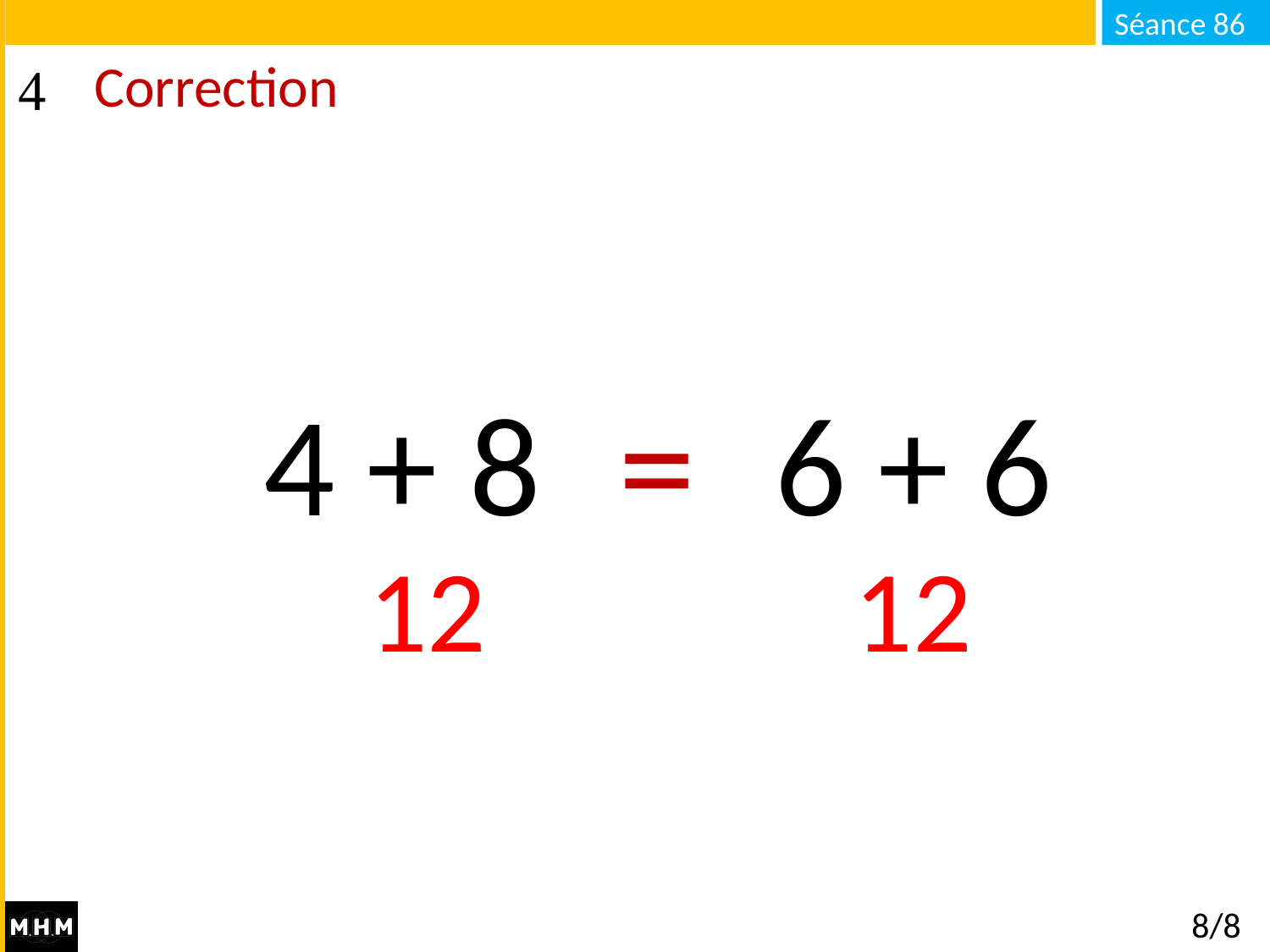

# Correction
=
4 + 8 . . . 6 + 6
 12              12
8/8